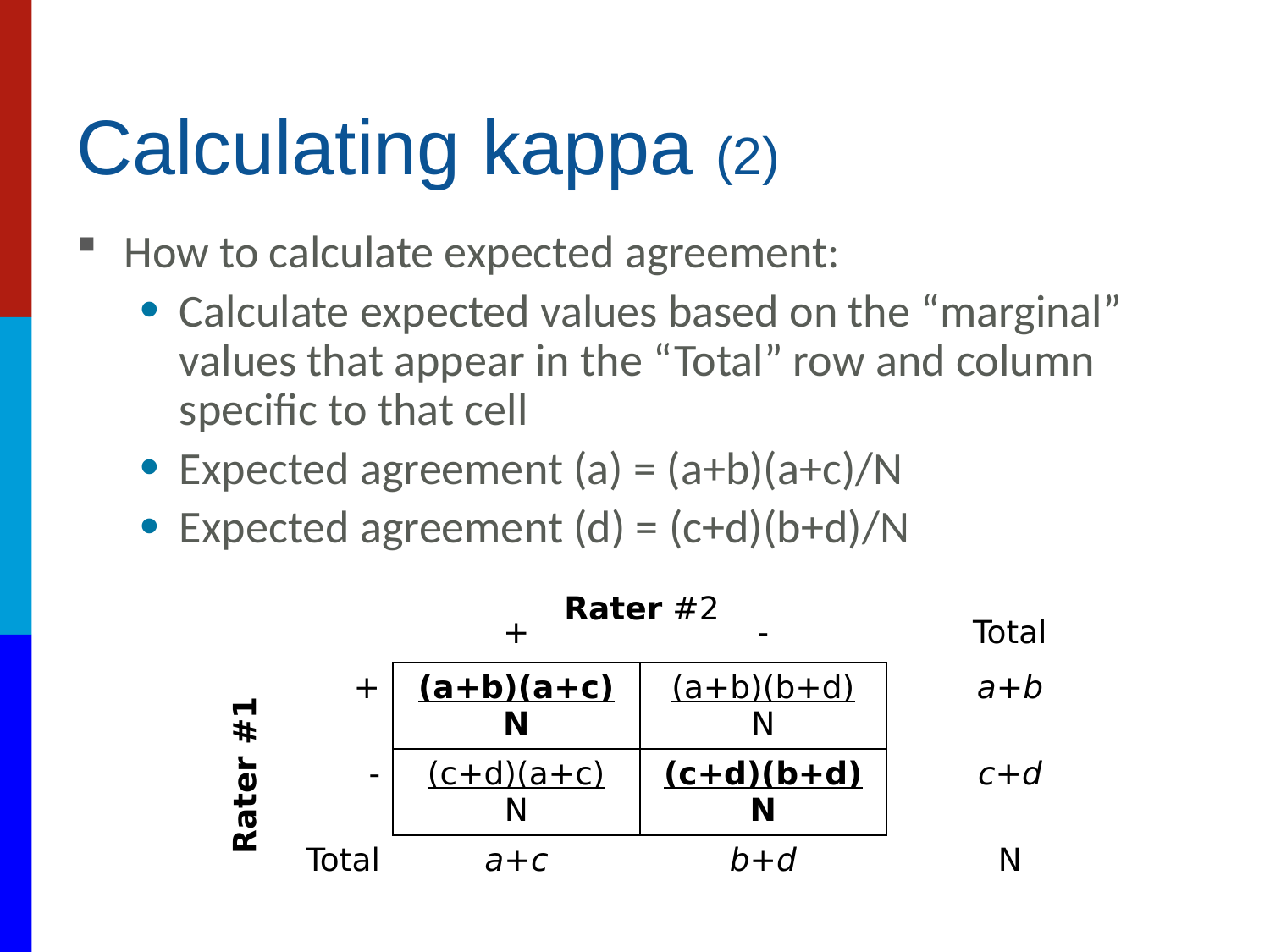

# Calculating kappa (2)
How to calculate expected agreement:
Calculate expected values based on the “marginal” values that appear in the “Total” row and column specific to that cell
Expected agreement (a) = (a+b)(a+c)/N
Expected agreement (d) = (c+d)(b+d)/N

Rater #2
|  | + | - | Total |
| --- | --- | --- | --- |
| + | (a+b)(a+c) N | (a+b)(b+d) N | a+b |
| - | (c+d)(a+c) N | (c+d)(b+d) N | c+d |
| Total | a+c | b+d | N |
Rater #1